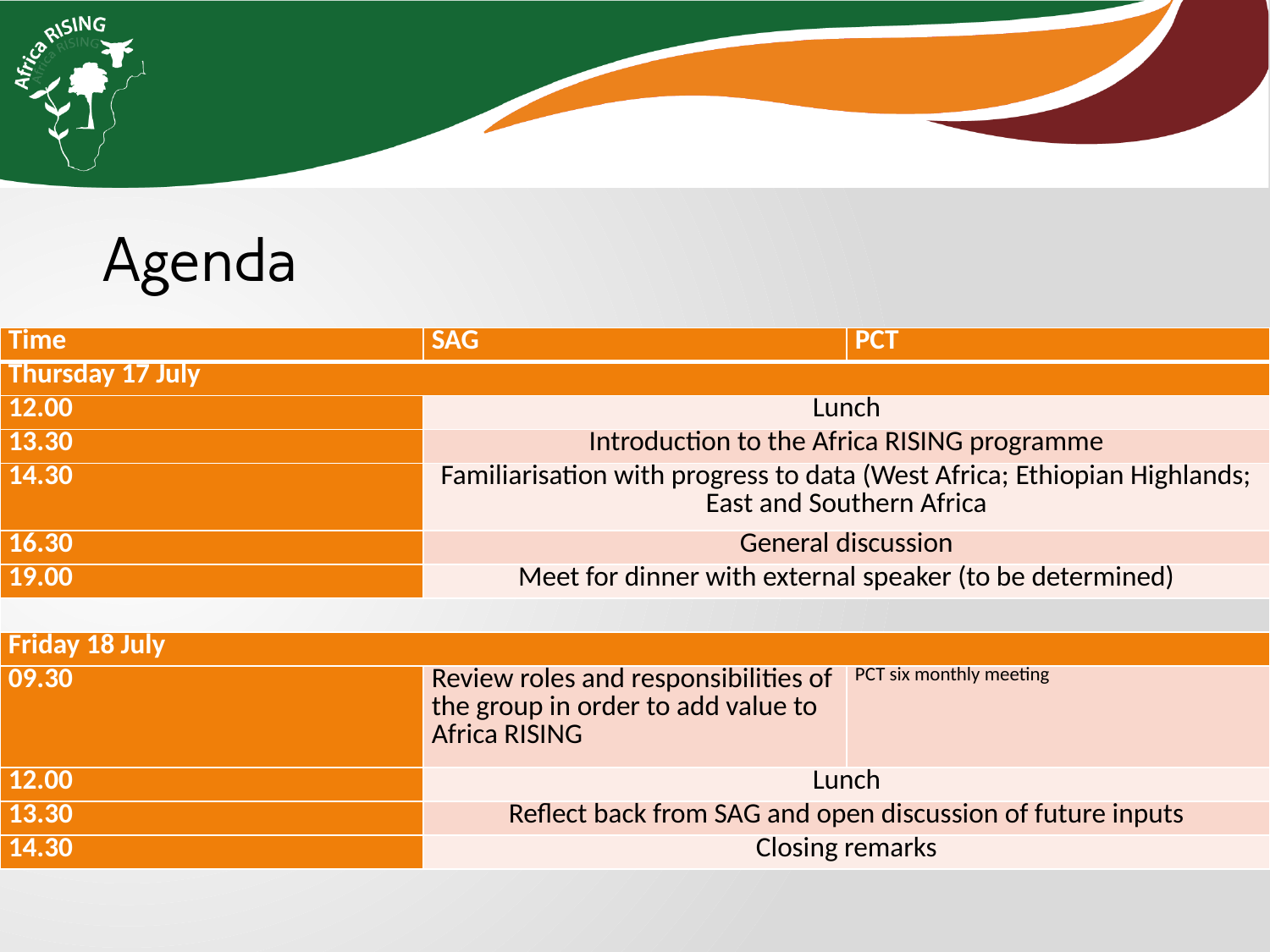

Agenda
| Time | SAG | PCT |
| --- | --- | --- |
| Thursday 17 July |  |  |
| 12.00 | Lunch |  |
| 13.30 | Introduction to the Africa RISING programme |  |
| 14.30 | Familiarisation with progress to data (West Africa; Ethiopian Highlands; East and Southern Africa |  |
| 16.30 | General discussion |  |
| 19.00 | Meet for dinner with external speaker (to be determined) |  |
|  |  |  |
| Friday 18 July |  |  |
| 09.30 | Review roles and responsibilities of the group in order to add value to Africa RISING | PCT six monthly meeting |
| 12.00 | Lunch |  |
| 13.30 | Reflect back from SAG and open discussion of future inputs |  |
| 14.30 | Closing remarks |  |